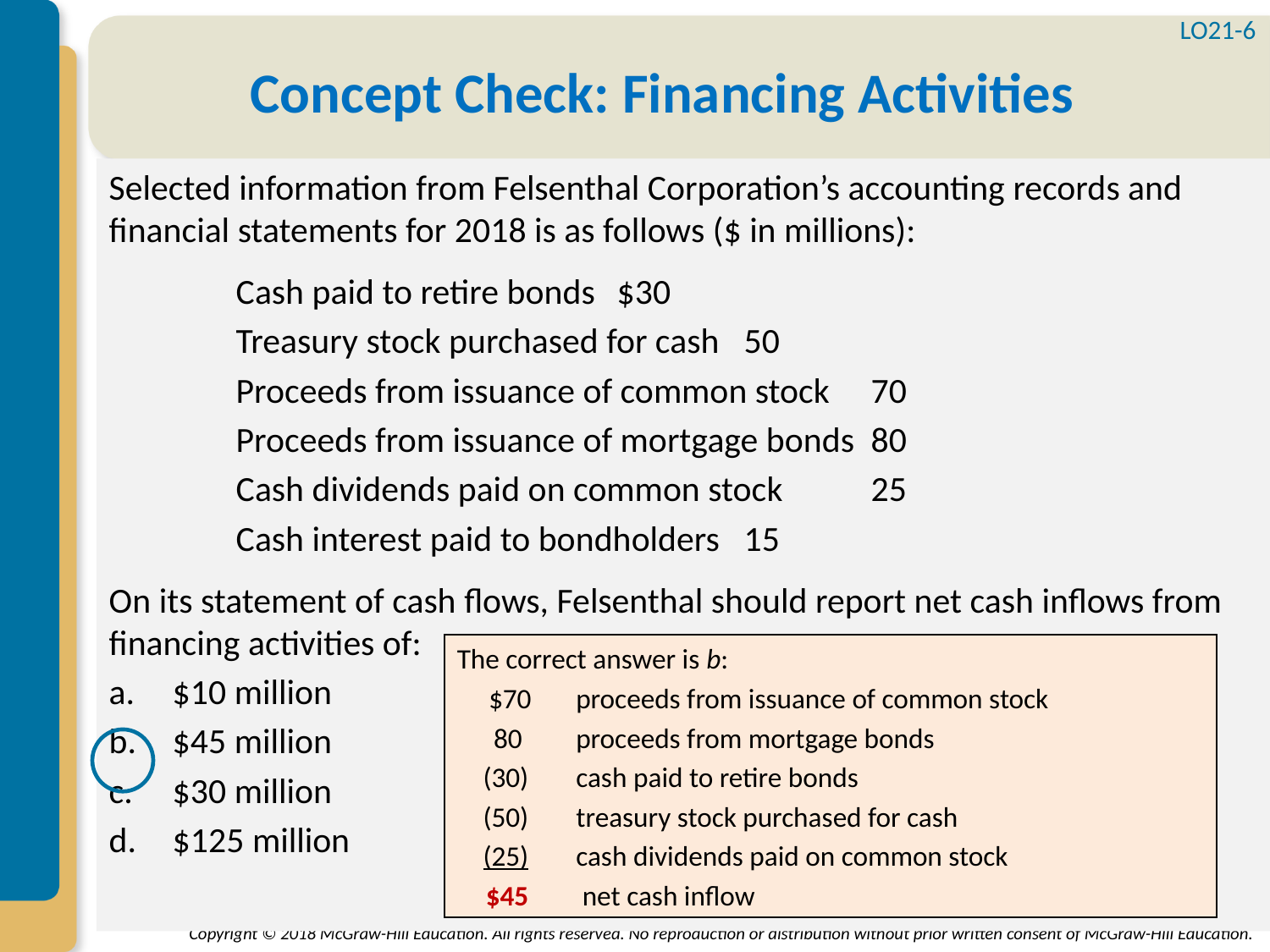

LO21-6
# Concept Check: Financing Activities
Selected information from Felsenthal Corporation’s accounting records and financial statements for 2018 is as follows ($ in millions):

	Cash paid to retire bonds	$30
	Treasury stock purchased for cash	50
	Proceeds from issuance of common stock	70
	Proceeds from issuance of mortgage bonds	80
	Cash dividends paid on common stock	25
	Cash interest paid to bondholders	15

On its statement of cash flows, Felsenthal should report net cash inflows from financing activities of:
$10 million
$45 million
$30 million
$125 million
The correct answer is b:
     $70 	proceeds from issuance of common stock
	80 	proceeds from mortgage bonds
	(30)	cash paid to retire bonds
	(50)	treasury stock purchased for cash
	(25)	cash dividends paid on common stock
	$45	 net cash inflow